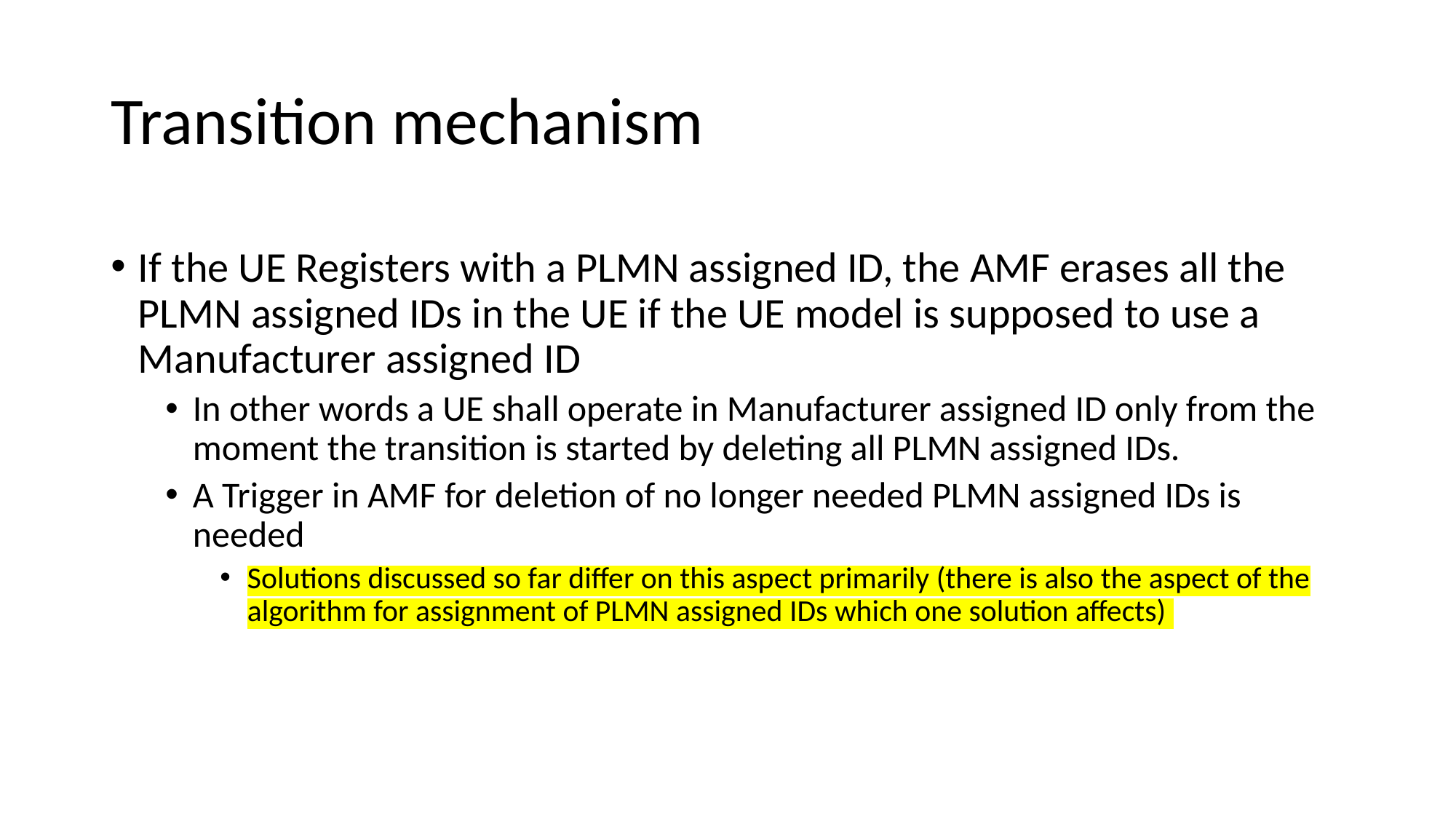

# Transition mechanism
If the UE Registers with a PLMN assigned ID, the AMF erases all the PLMN assigned IDs in the UE if the UE model is supposed to use a Manufacturer assigned ID
In other words a UE shall operate in Manufacturer assigned ID only from the moment the transition is started by deleting all PLMN assigned IDs.
A Trigger in AMF for deletion of no longer needed PLMN assigned IDs is needed
Solutions discussed so far differ on this aspect primarily (there is also the aspect of the algorithm for assignment of PLMN assigned IDs which one solution affects)